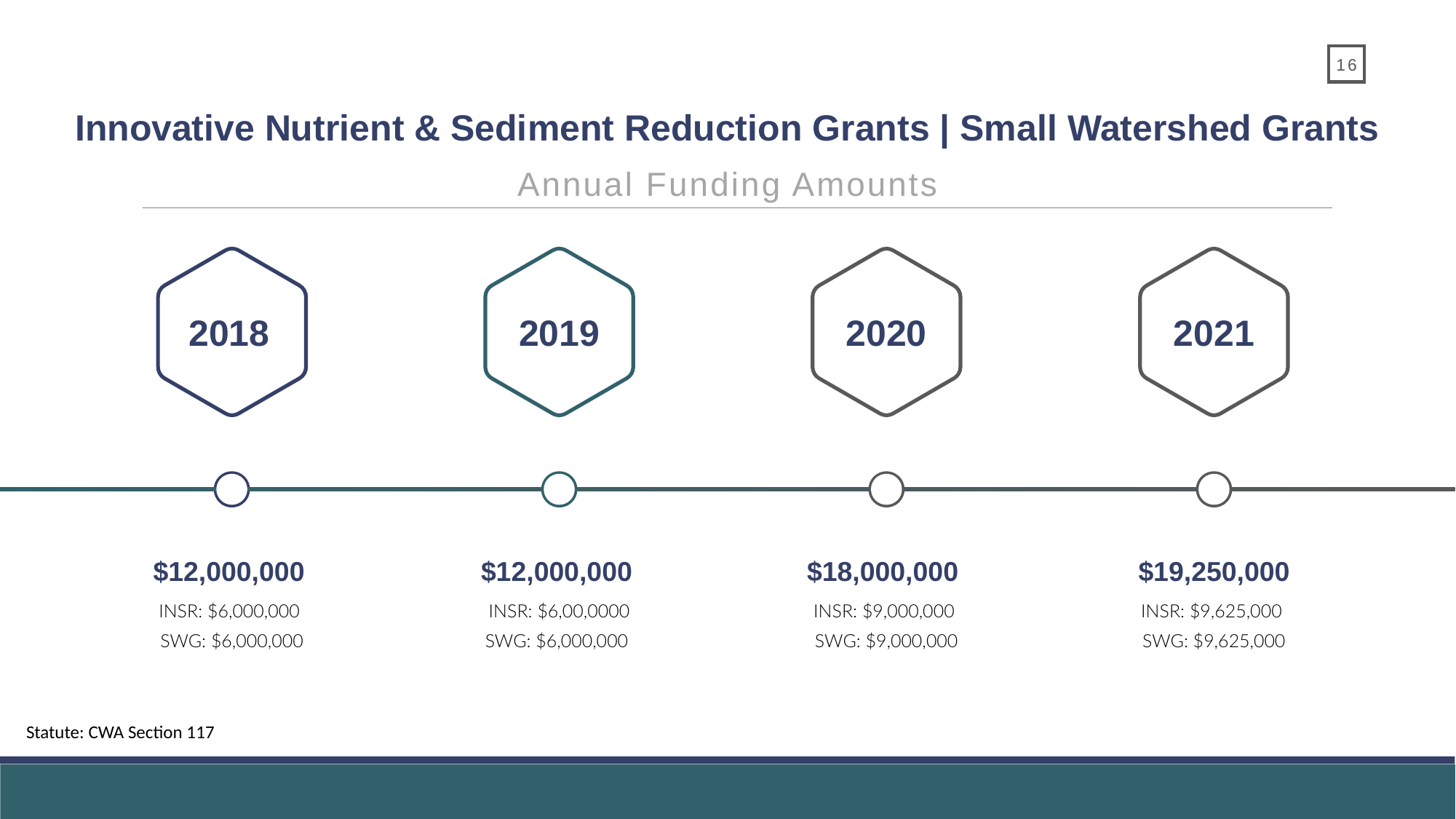

Innovative Nutrient & Sediment Reduction Grants | Small Watershed Grants
Annual Funding Amounts

2018
2019
2020
2021

$12,000,000
$12,000,000
$18,000,000
$19,250,000
INSR: $6,000,000
SWG: $6,000,000
INSR: $6,00,0000
SWG: $6,000,000
INSR: $9,000,000
SWG: $9,000,000
INSR: $9,625,000
SWG: $9,625,000
Statute: CWA Section 117